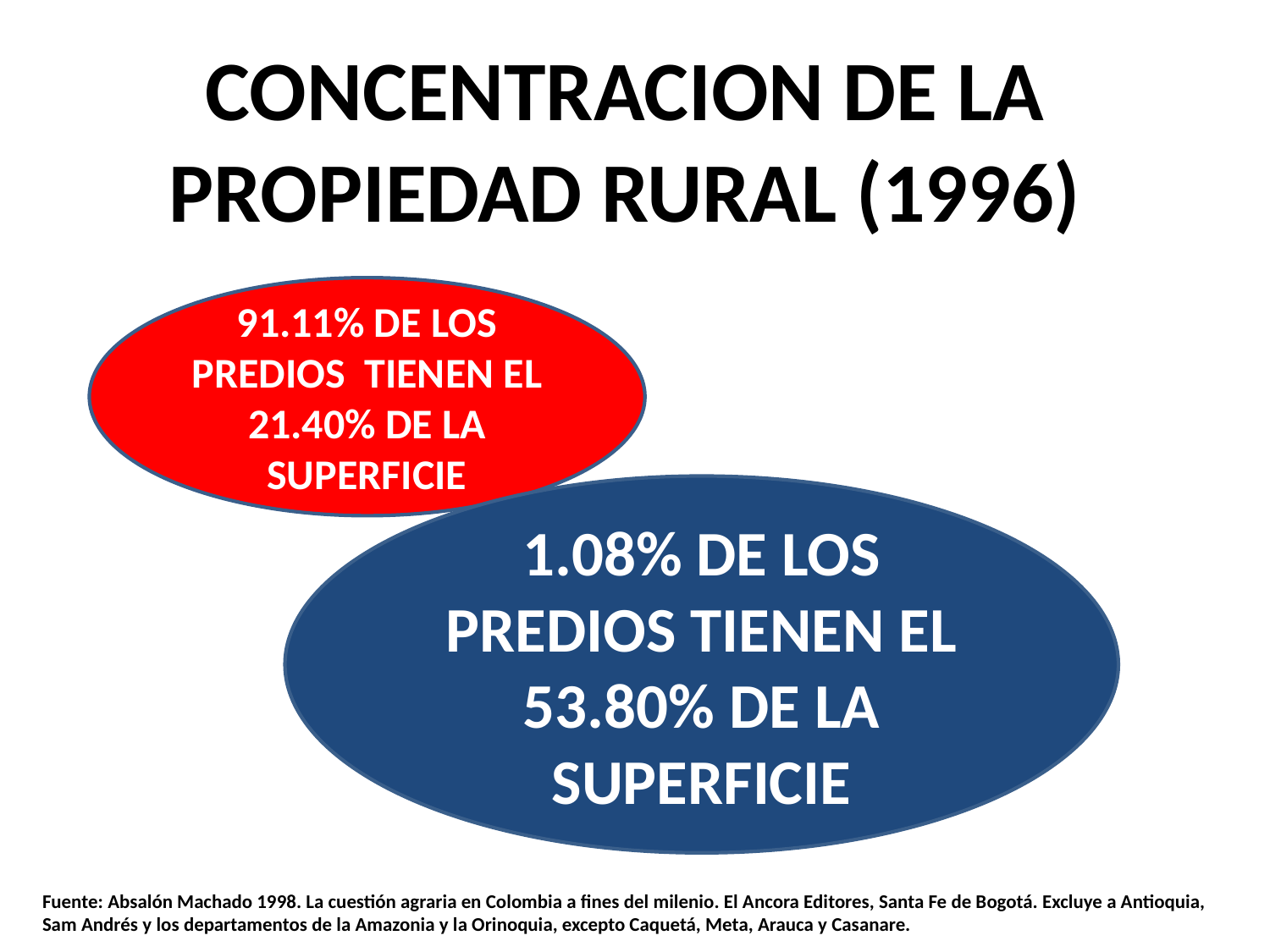

CONCENTRACION DE LA PROPIEDAD RURAL (1996)
91.11% DE LOS PREDIOS  TIENEN EL 21.40% DE LA SUPERFICIE
1.08% DE LOS PREDIOS TIENEN EL 53.80% DE LA SUPERFICIE
Fuente: Absalón Machado 1998. La cuestión agraria en Colombia a fines del milenio. El Ancora Editores, Santa Fe de Bogotá. Excluye a Antioquia, Sam Andrés y los departamentos de la Amazonia y la Orinoquia, excepto Caquetá, Meta, Arauca y Casanare.